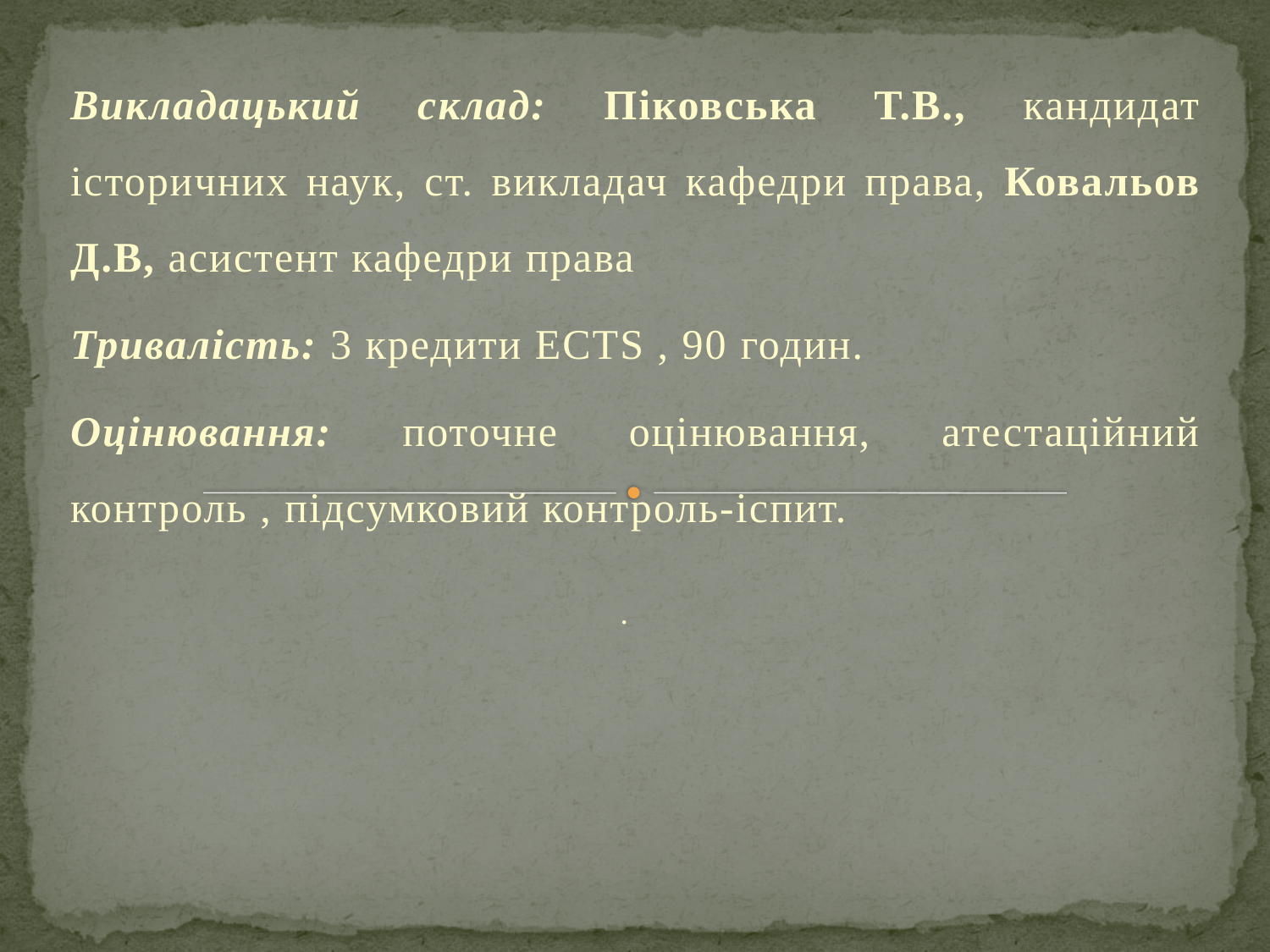

Викладацький склад: Піковська Т.В., кандидат історичних наук, ст. викладач кафедри права, Ковальов Д.В, асистент кафедри права
Тривалість: 3 кредити ЕСТS , 90 годин.
Оцінювання: поточне оцінювання, атестаційний контроль , підсумковий контроль-іспит.
.